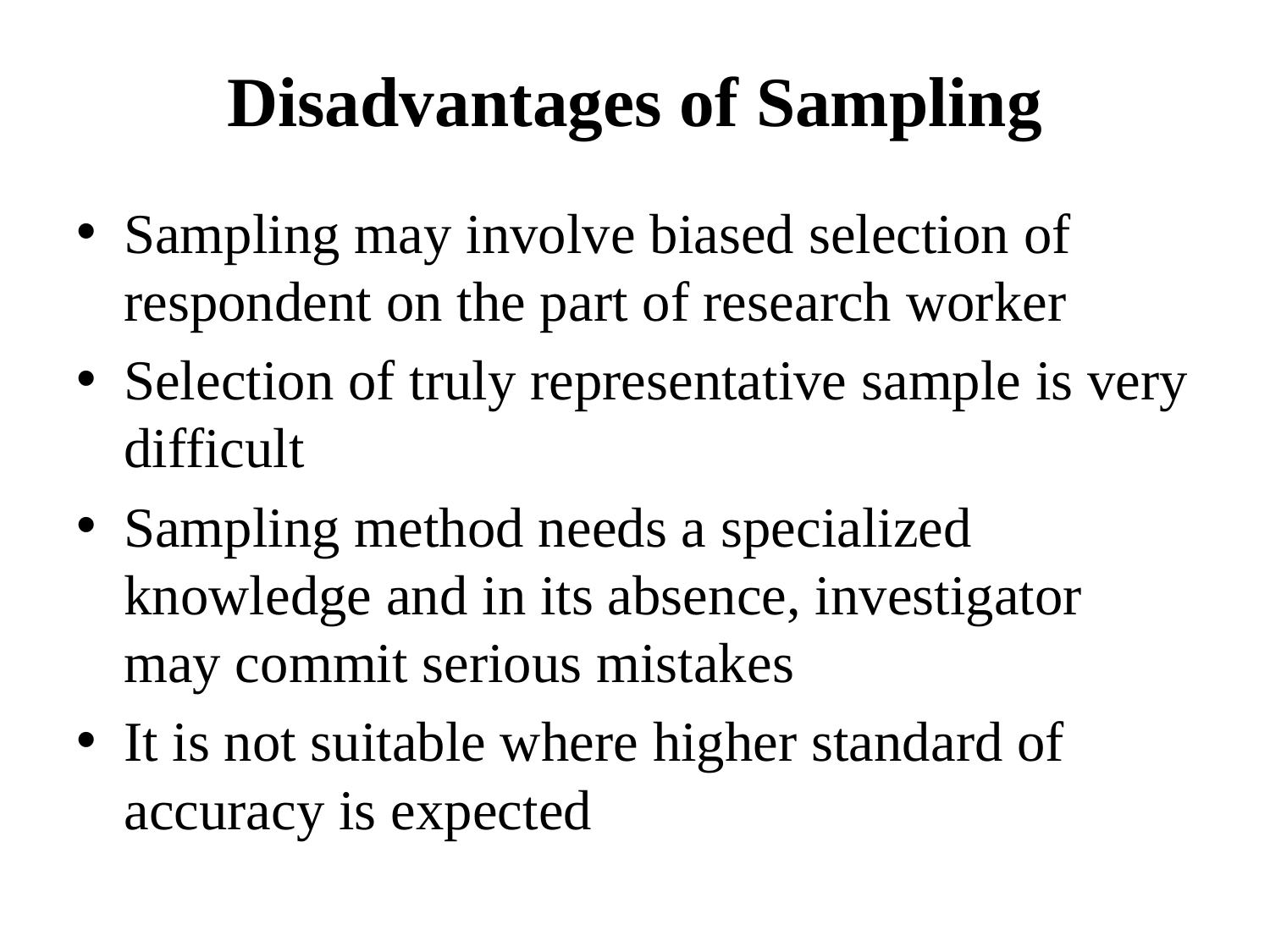

# Disadvantages of Sampling
Sampling may involve biased selection of respondent on the part of research worker
Selection of truly representative sample is very difficult
Sampling method needs a specialized knowledge and in its absence, investigator may commit serious mistakes
It is not suitable where higher standard of accuracy is expected